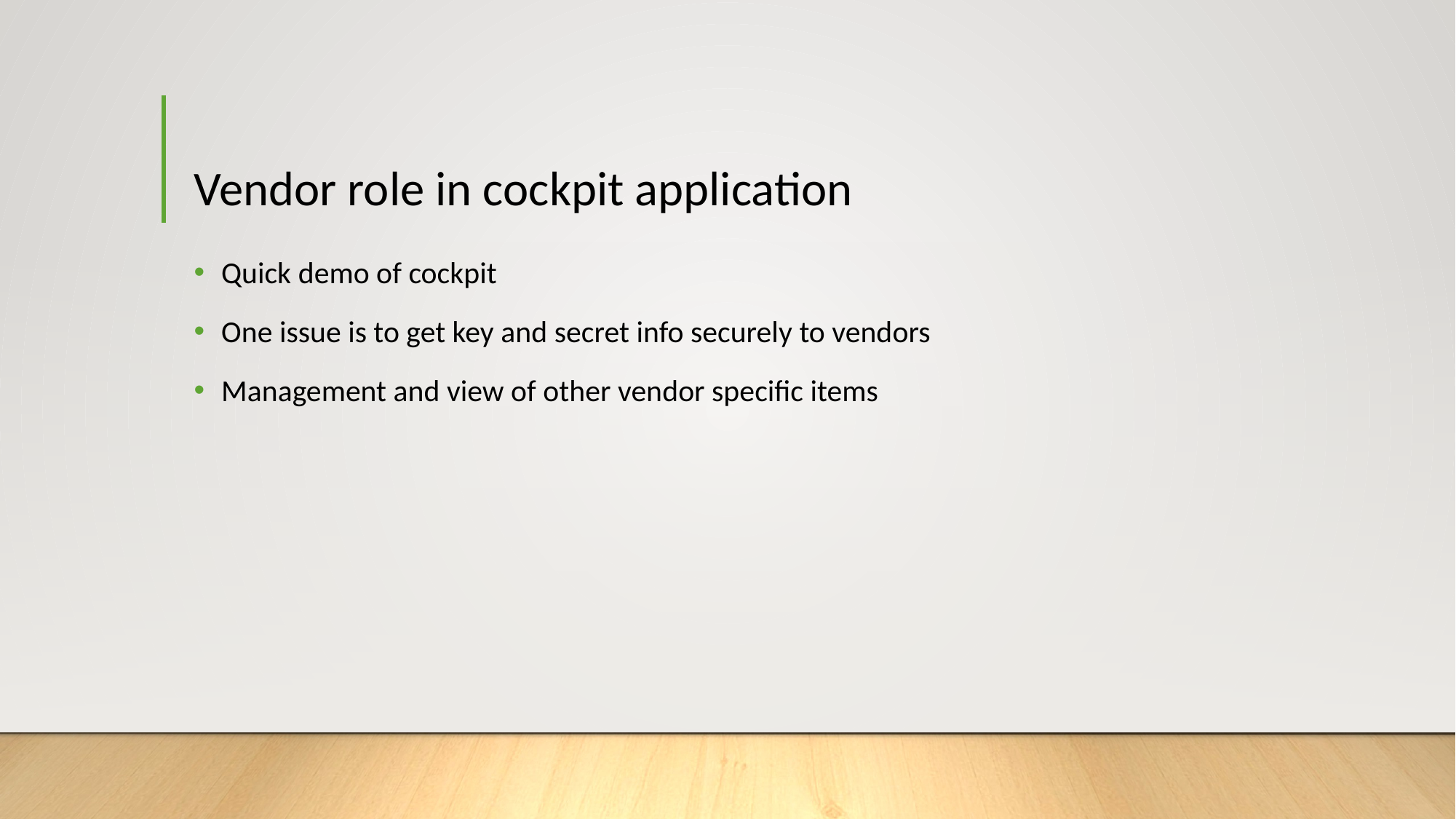

# Vendor role in cockpit application
Quick demo of cockpit
One issue is to get key and secret info securely to vendors
Management and view of other vendor specific items